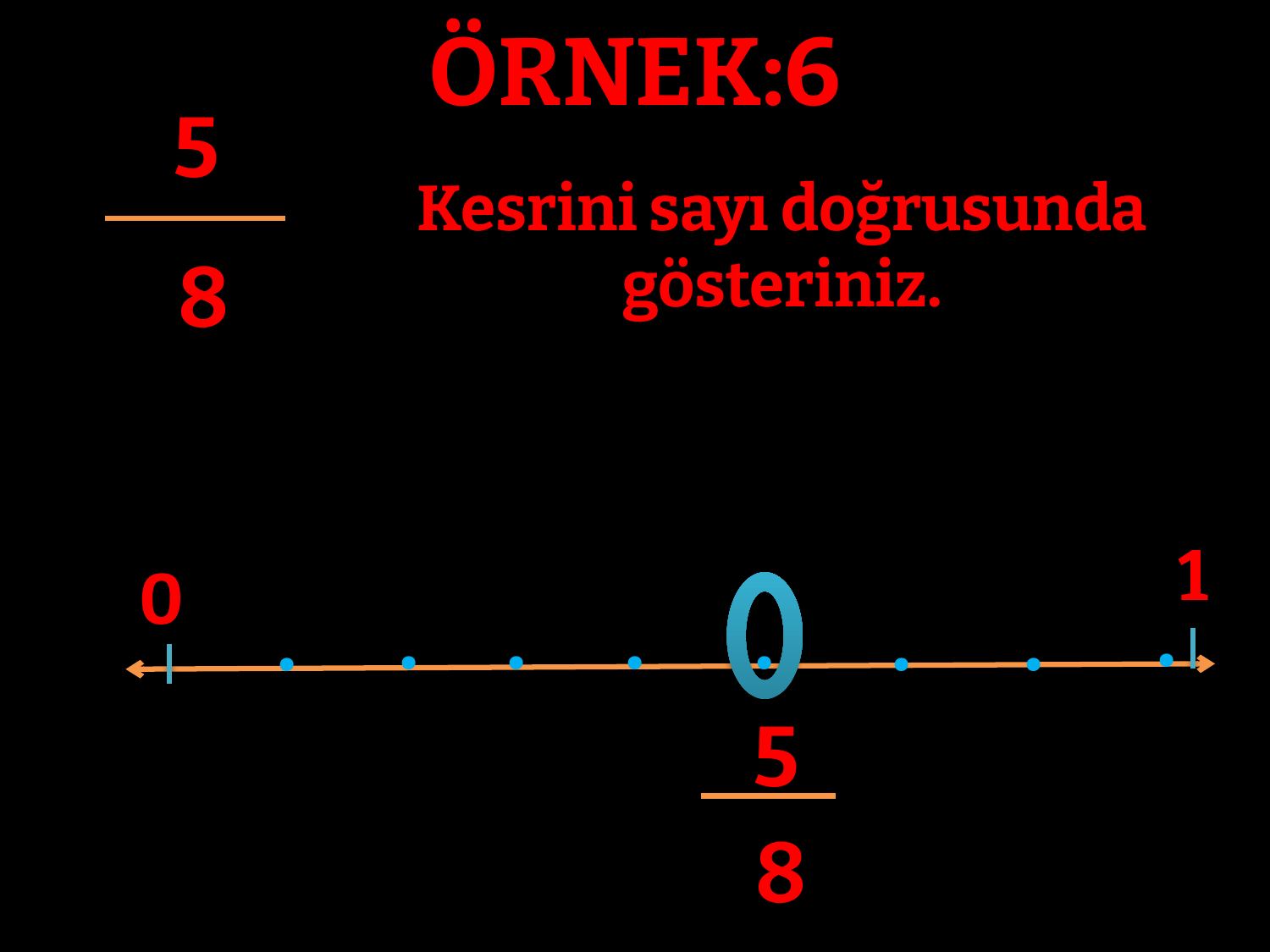

ÖRNEK:6
5
Kesrini sayı doğrusunda gösteriniz.
8
#
1
0

.
.
.
.
.
.
.
.
5
8